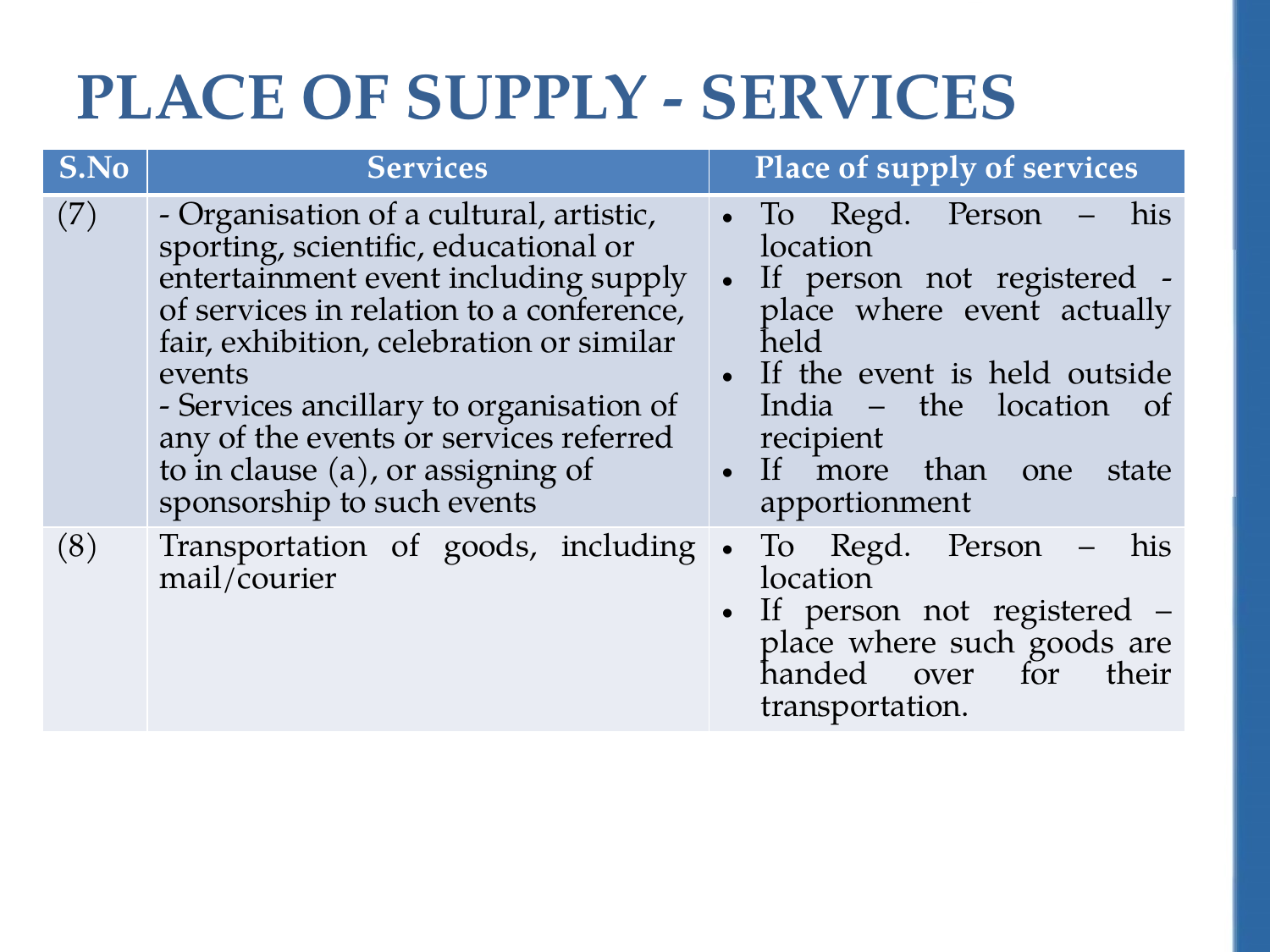

Place of Supply - Services
| S.No | Services | Place of supply of services |
| --- | --- | --- |
| (7) | - Organisation of a cultural, artistic, sporting, scientific, educational or entertainment event including supply of services in relation to a conference, fair, exhibition, celebration or similar events - Services ancillary to organisation of any of the events or services referred to in clause (a), or assigning of sponsorship to such events | To Regd. Person – his location If person not registered - place where event actually held If the event is held outside India – the location of recipient If more than one state apportionment |
| (8) | Transportation of goods, including mail/courier | To Regd. Person – his location If person not registered – place where such goods are handed over for their transportation. |